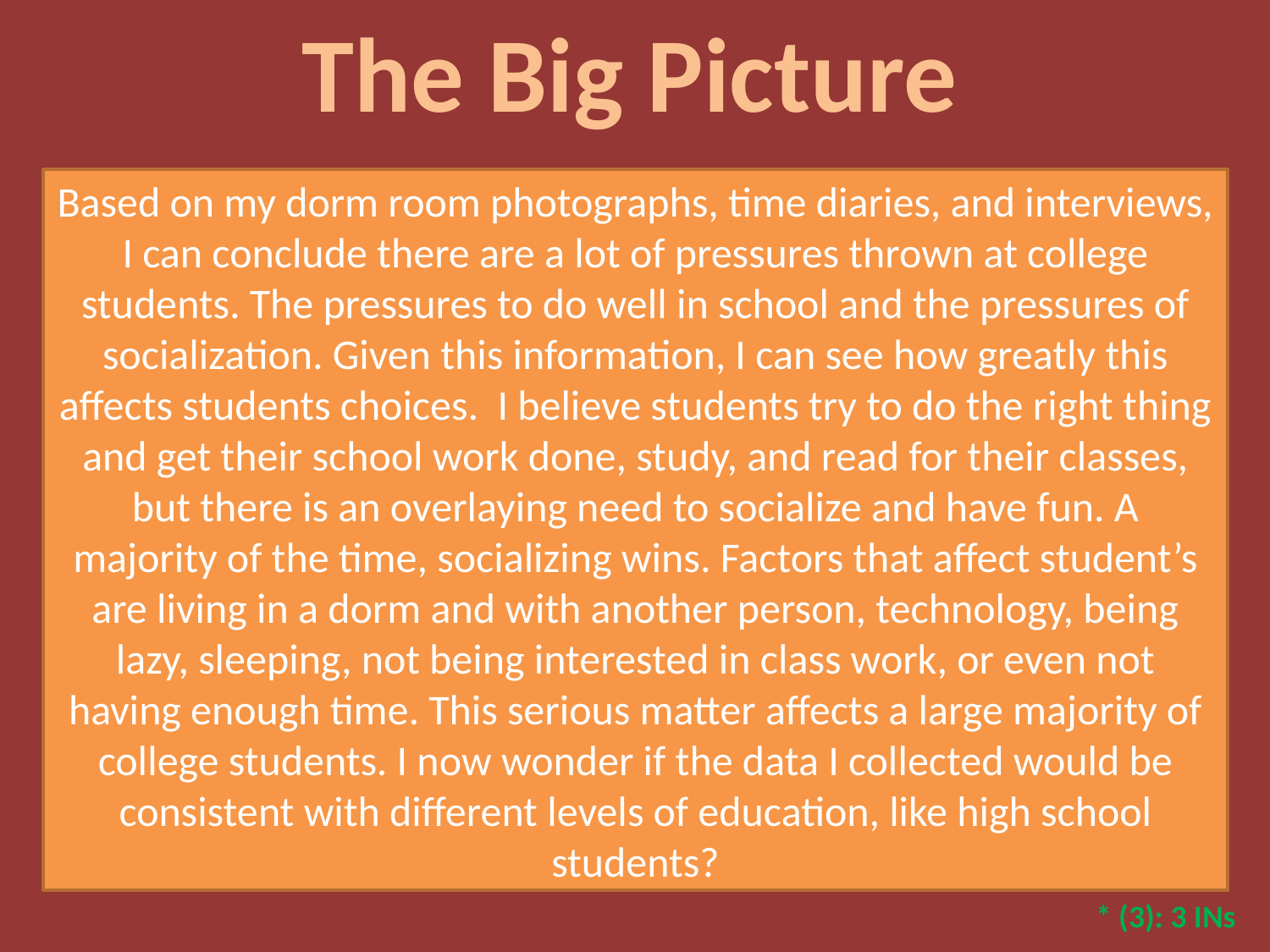

The Big Picture
Based on my dorm room photographs, time diaries, and interviews, I can conclude there are a lot of pressures thrown at college students. The pressures to do well in school and the pressures of socialization. Given this information, I can see how greatly this affects students choices.  I believe students try to do the right thing and get their school work done, study, and read for their classes, but there is an overlaying need to socialize and have fun. A majority of the time, socializing wins. Factors that affect student’s are living in a dorm and with another person, technology, being lazy, sleeping, not being interested in class work, or even not having enough time. This serious matter affects a large majority of college students. I now wonder if the data I collected would be consistent with different levels of education, like high school students?
* (3): 3 INs